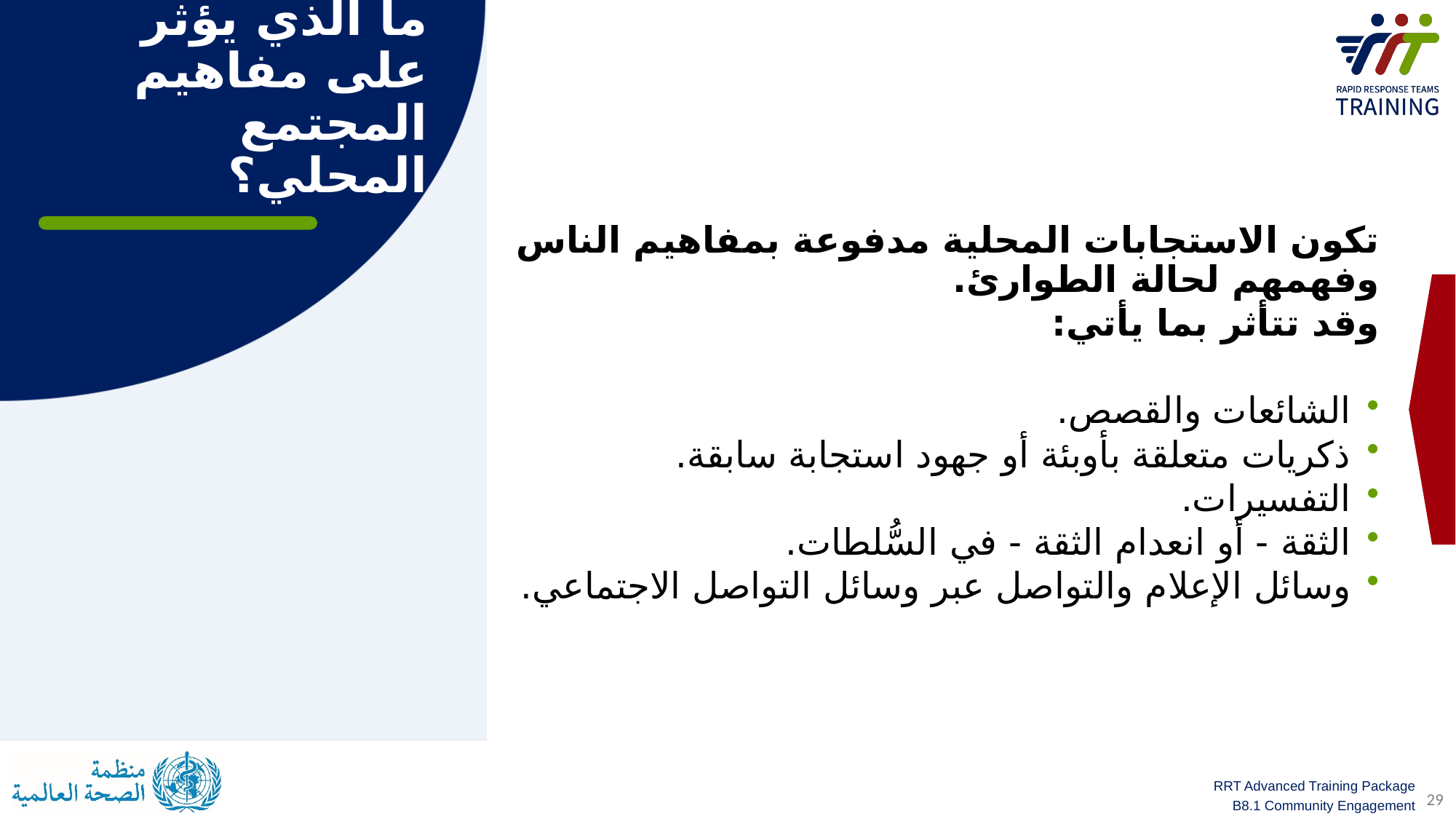

ما الذي يؤثر على مفاهيم المجتمع المحلي؟
تكون الاستجابات المحلية مدفوعة بمفاهيم الناس وفهمهم لحالة الطوارئ.
وقد تتأثر بما يأتي:

الشائعات والقصص.
ذكريات متعلقة بأوبئة أو جهود استجابة سابقة.
التفسيرات.
الثقة - أو انعدام الثقة - في السُّلطات.
وسائل الإعلام والتواصل عبر وسائل التواصل الاجتماعي.